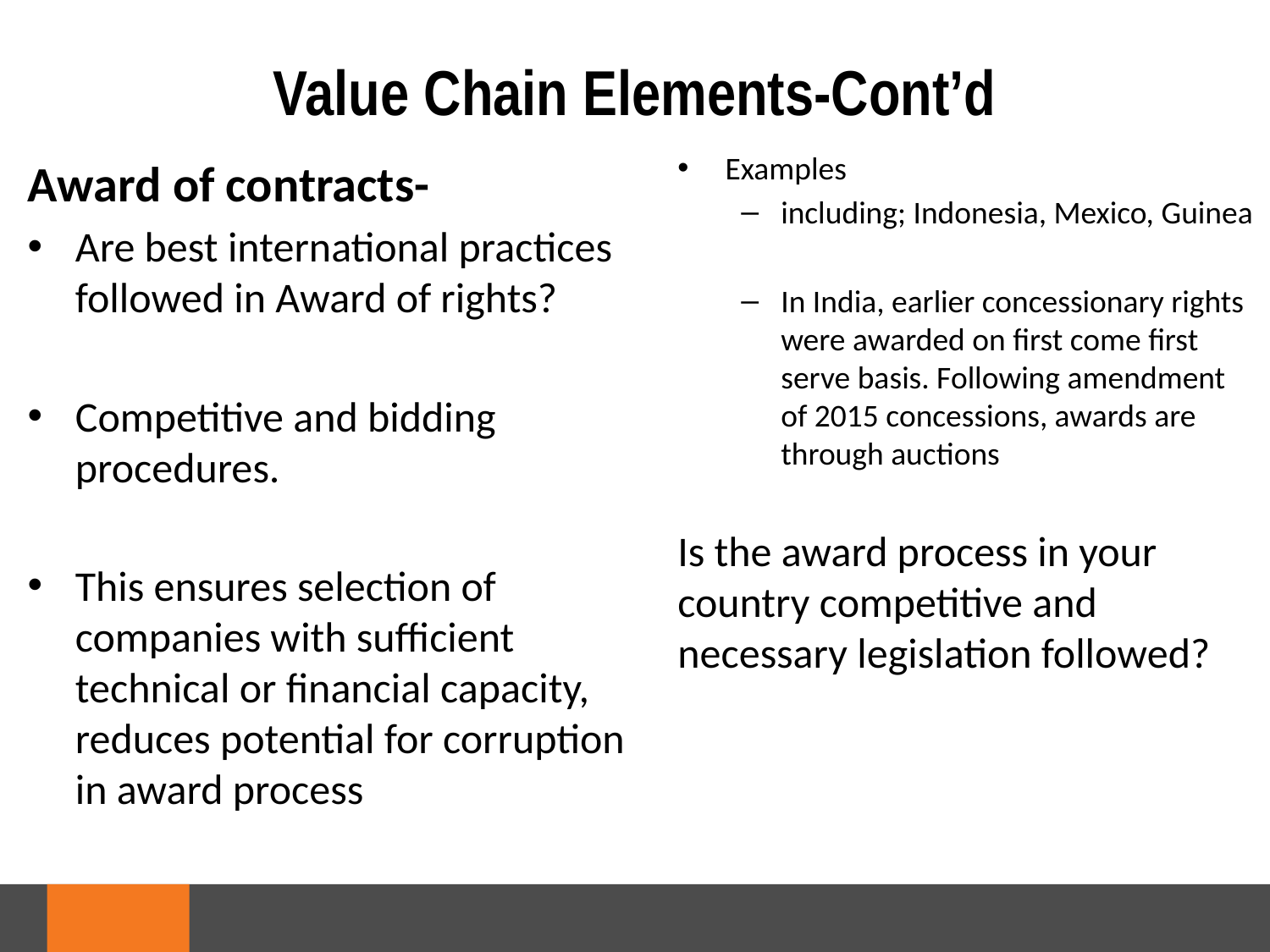

# Value Chain Elements-Cont’d
Examples
including; Indonesia, Mexico, Guinea

In India, earlier concessionary rights were awarded on first come first serve basis. Following amendment of 2015 concessions, awards are through auctions

Is the award process in your country competitive and necessary legislation followed?

Award of contracts-
Are best international practices followed in Award of rights?

Competitive and bidding procedures.

This ensures selection of companies with sufficient technical or financial capacity, reduces potential for corruption in award process